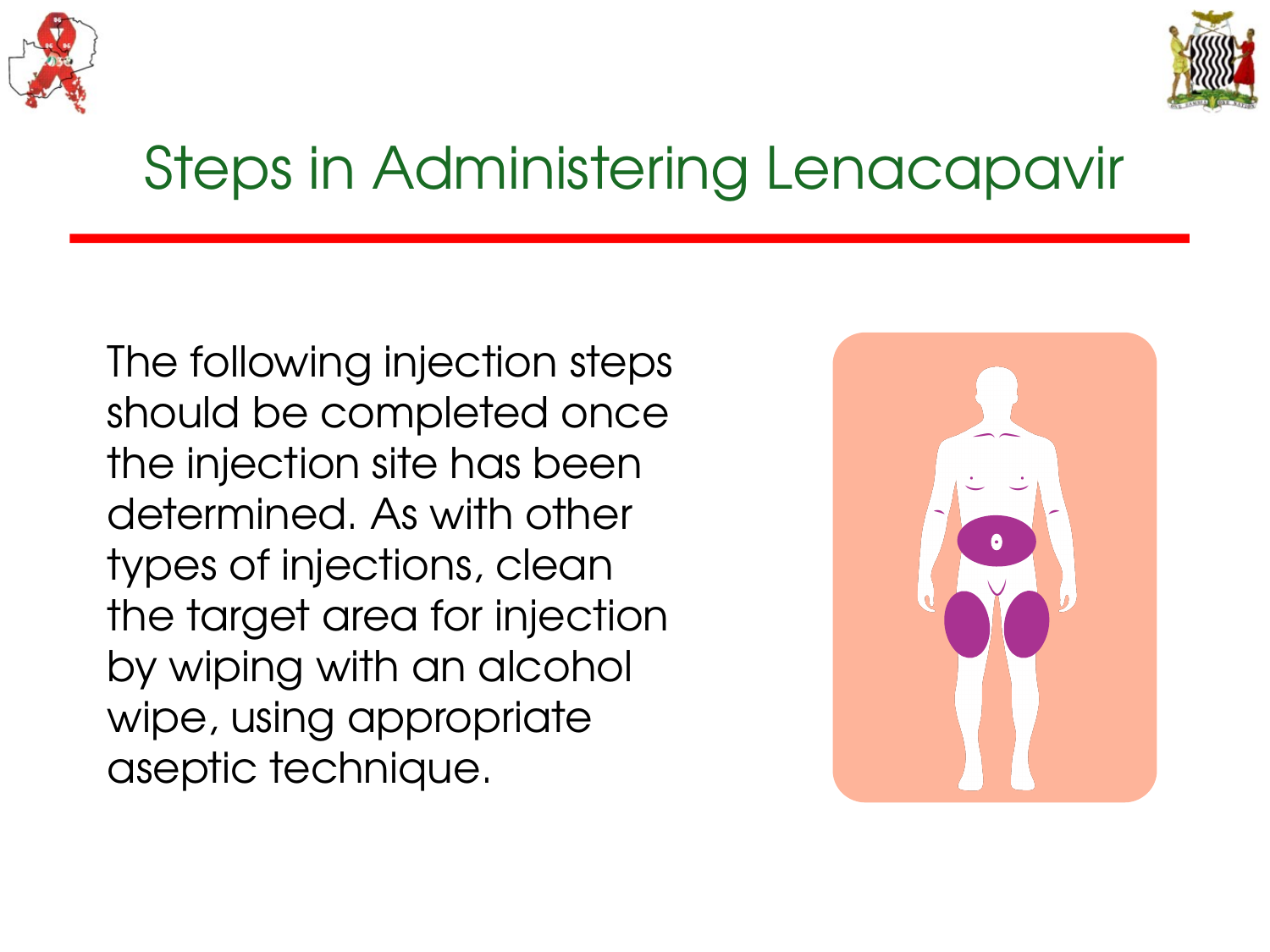

# Steps in Administering Lenacapavir

The following injection steps should be completed once the injection site has been determined. As with other types of injections, clean the target area for injection by wiping with an alcohol wipe, using appropriate aseptic technique.